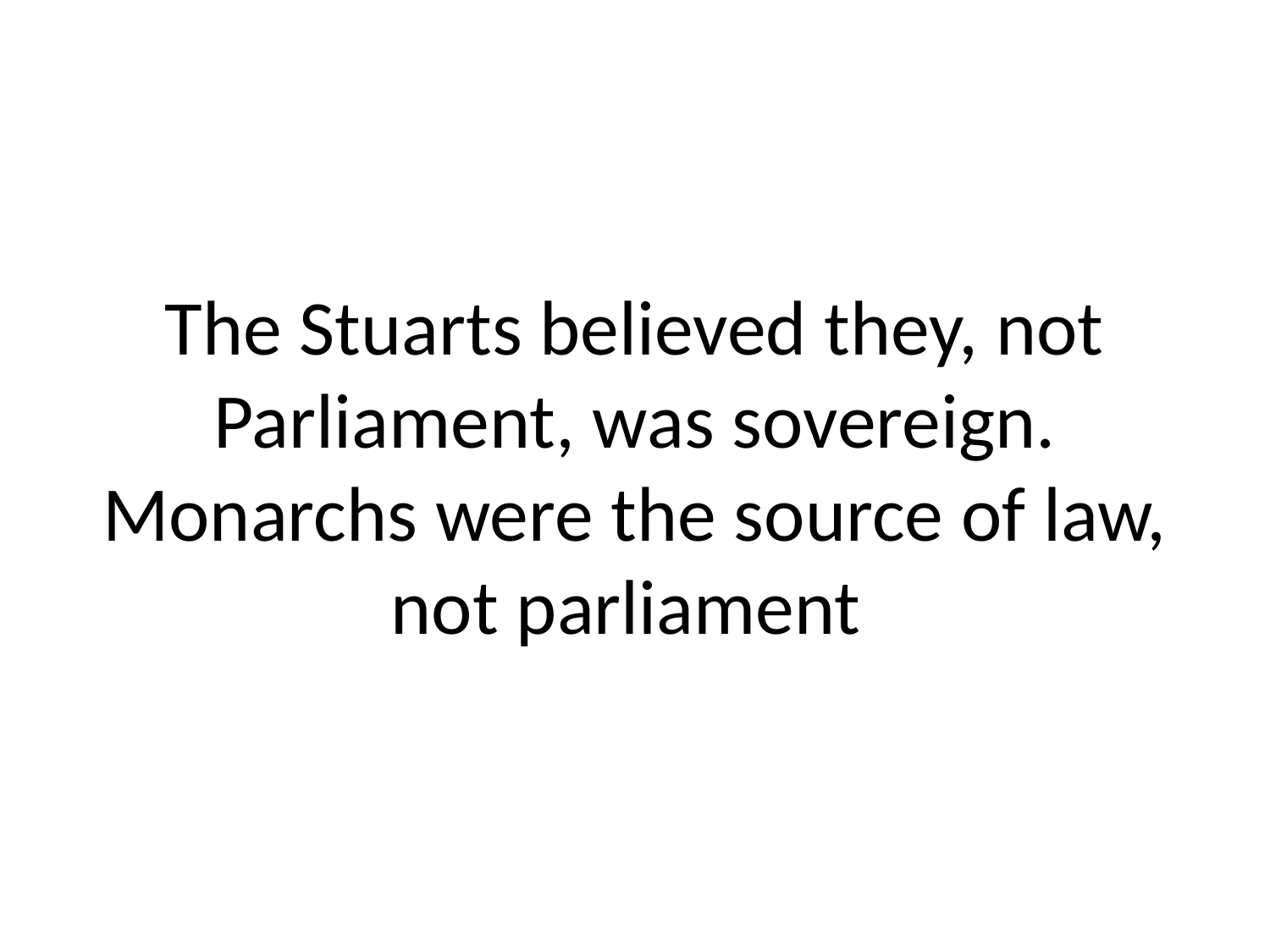

# The Stuarts believed they, not Parliament, was sovereign. Monarchs were the source of law, not parliament